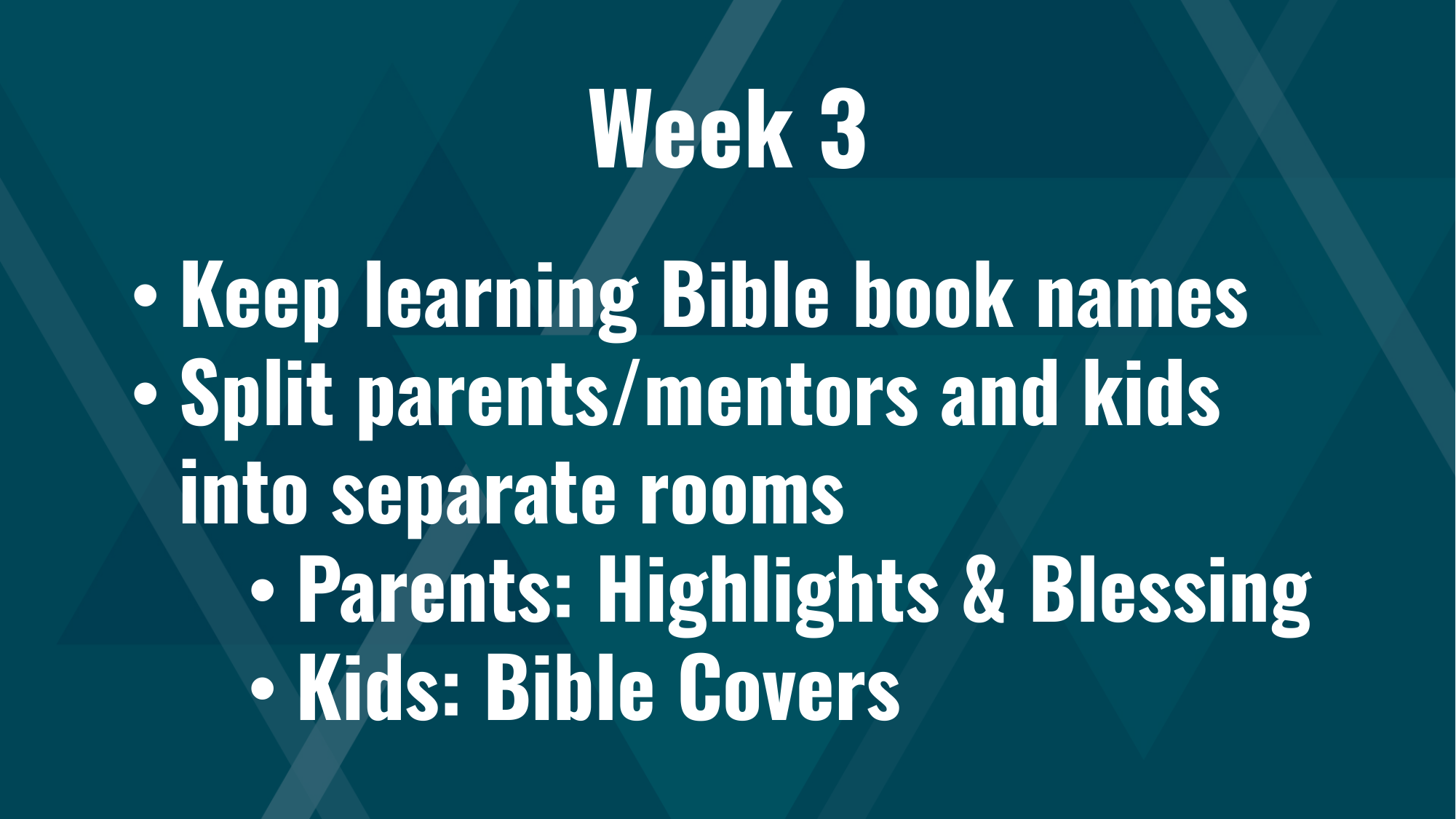

Week 3

Keep learning Bible book names
Split parents/mentors and kids into separate rooms
Parents: Highlights & Blessing
Kids: Bible Covers